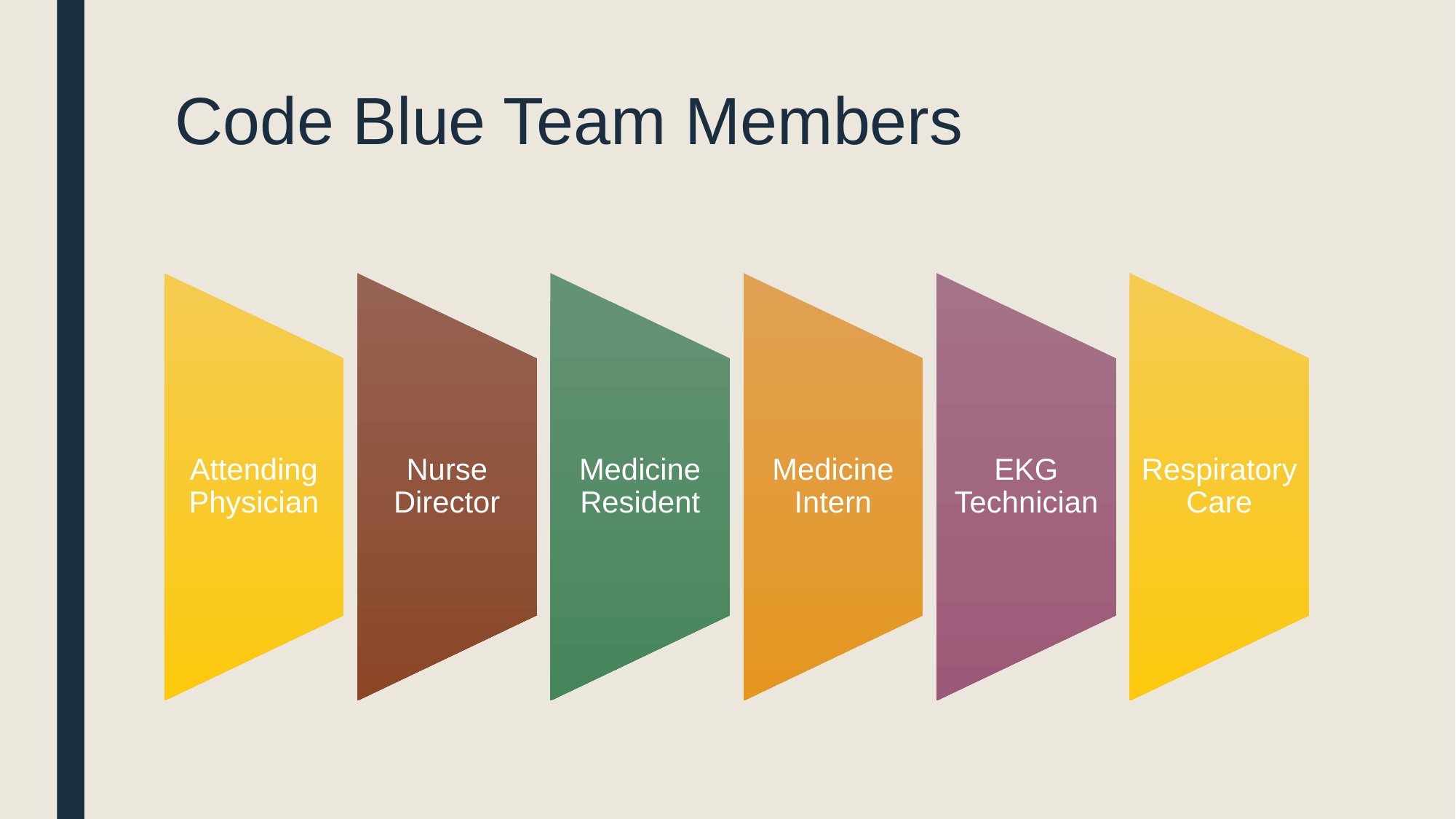

# Code Blue Team Members
Attending Physician
Nurse Director
Medicine Resident
Medicine Intern
EKG Technician
Respiratory Care